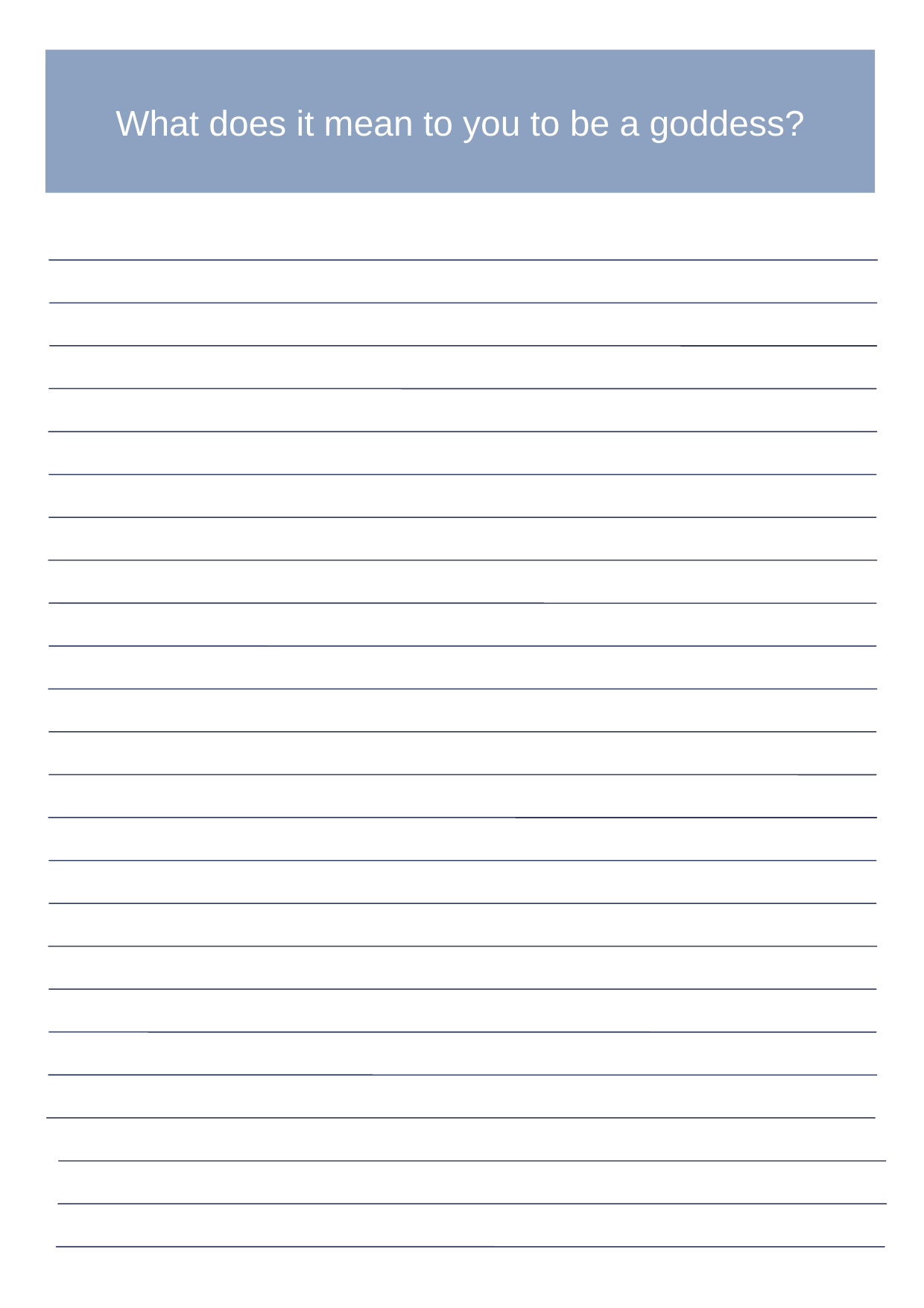

What does it mean to you to be a goddess?